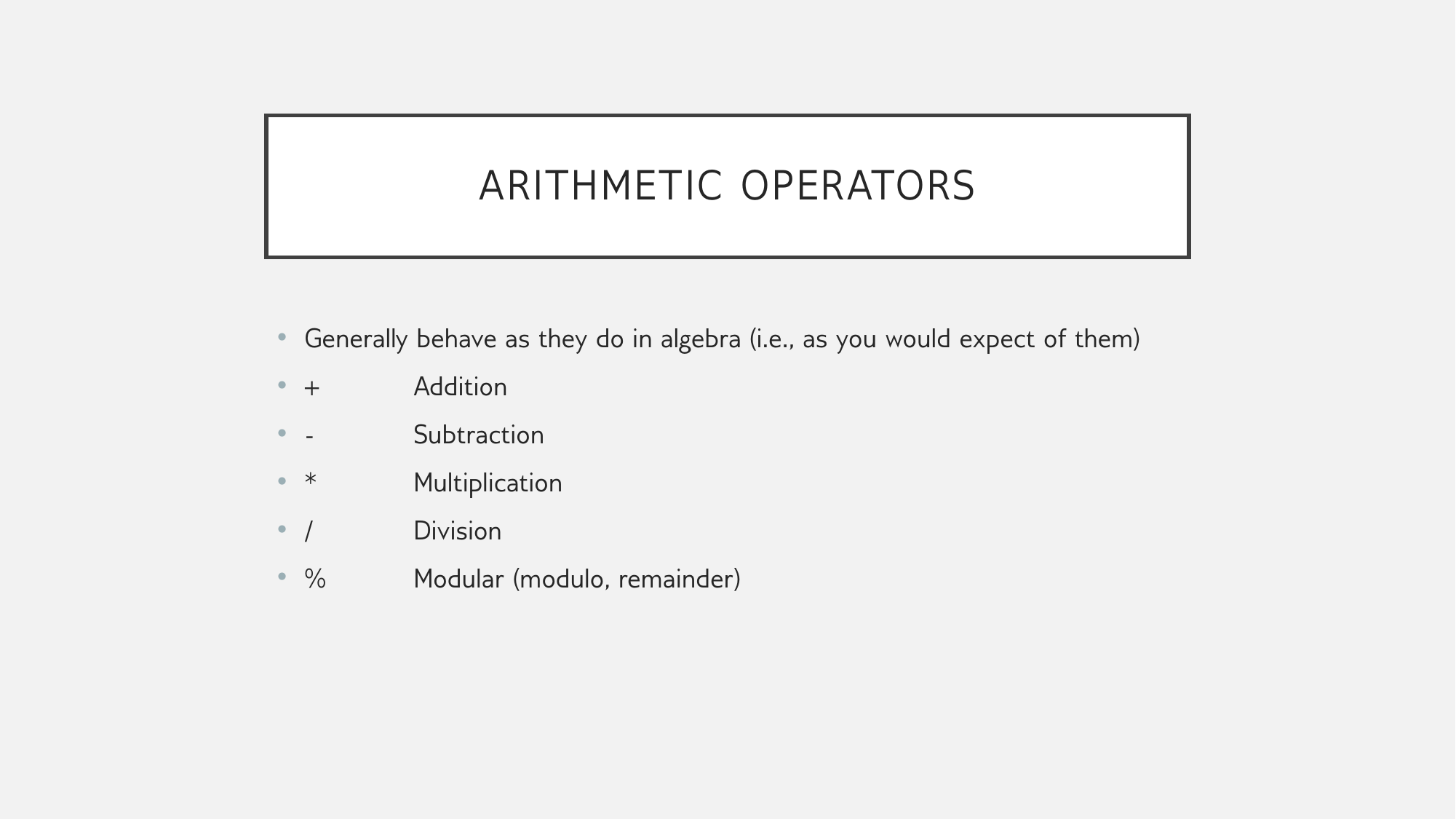

# Arithmetic Operators
Generally behave as they do in algebra (i.e., as you would expect of them)
+	Addition
-	Subtraction
*	Multiplication
/	Division
%	Modular (modulo, remainder)